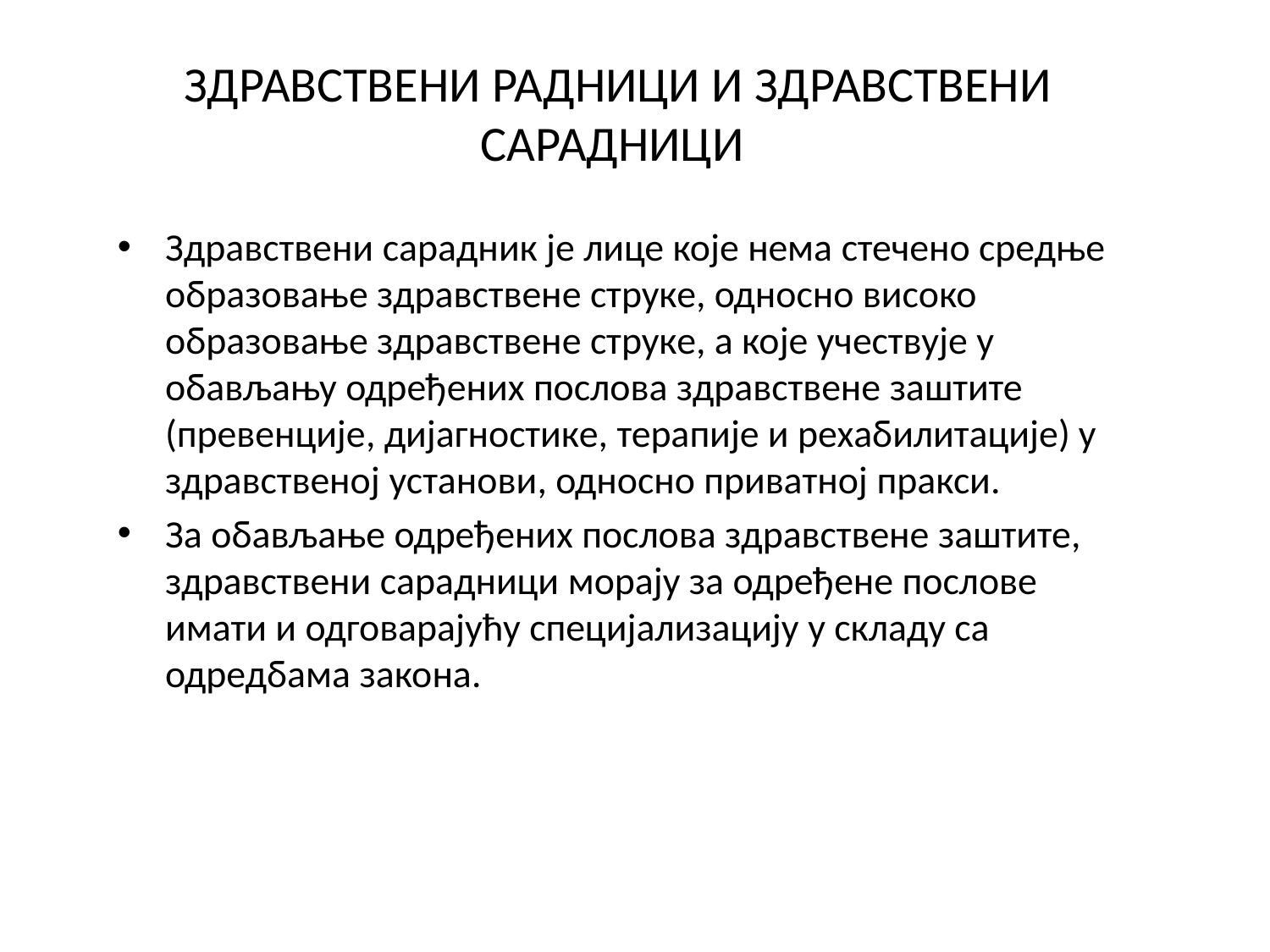

# ЗДРАВСТВЕНИ РАДНИЦИ И ЗДРАВСТВЕНИ САРАДНИЦИ
Здравствени сарадник је лице које нема стечено средње образовање здравствене струке, односно високо образовање здравствене струке, а које учествује у обављању одређених послова здравствене заштите (превенције, дијагностике, терапије и рехабилитације) у здравственој установи, односно приватној пракси.
За обављање одређених послова здравствене заштите, здравствени сарадници морају за одређене послове имати и одговарајућу специјализацију у складу са одредбама закона.